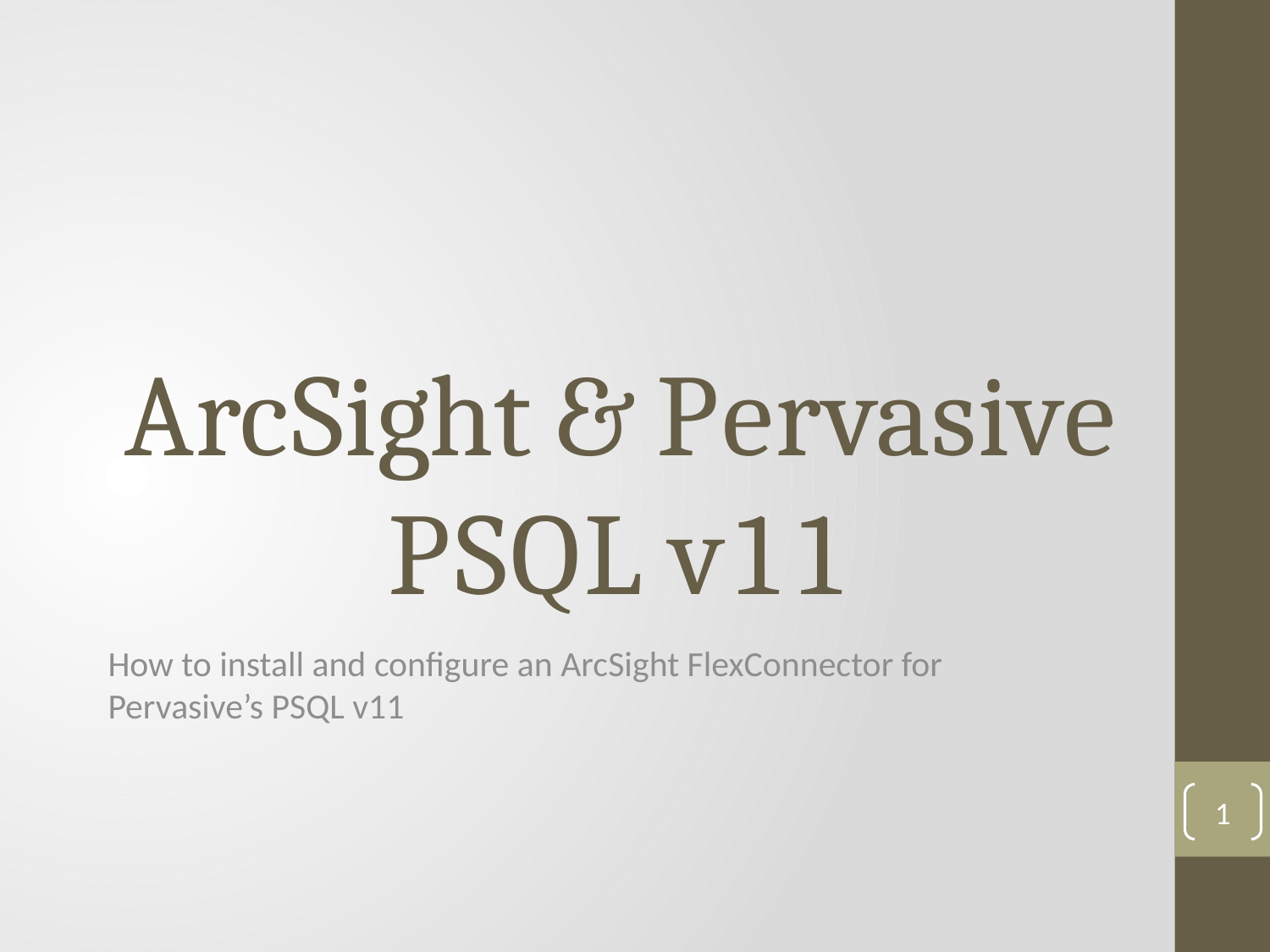

# ArcSight & Pervasive PSQL v11
How to install and configure an ArcSight FlexConnector for Pervasive’s PSQL v11
1